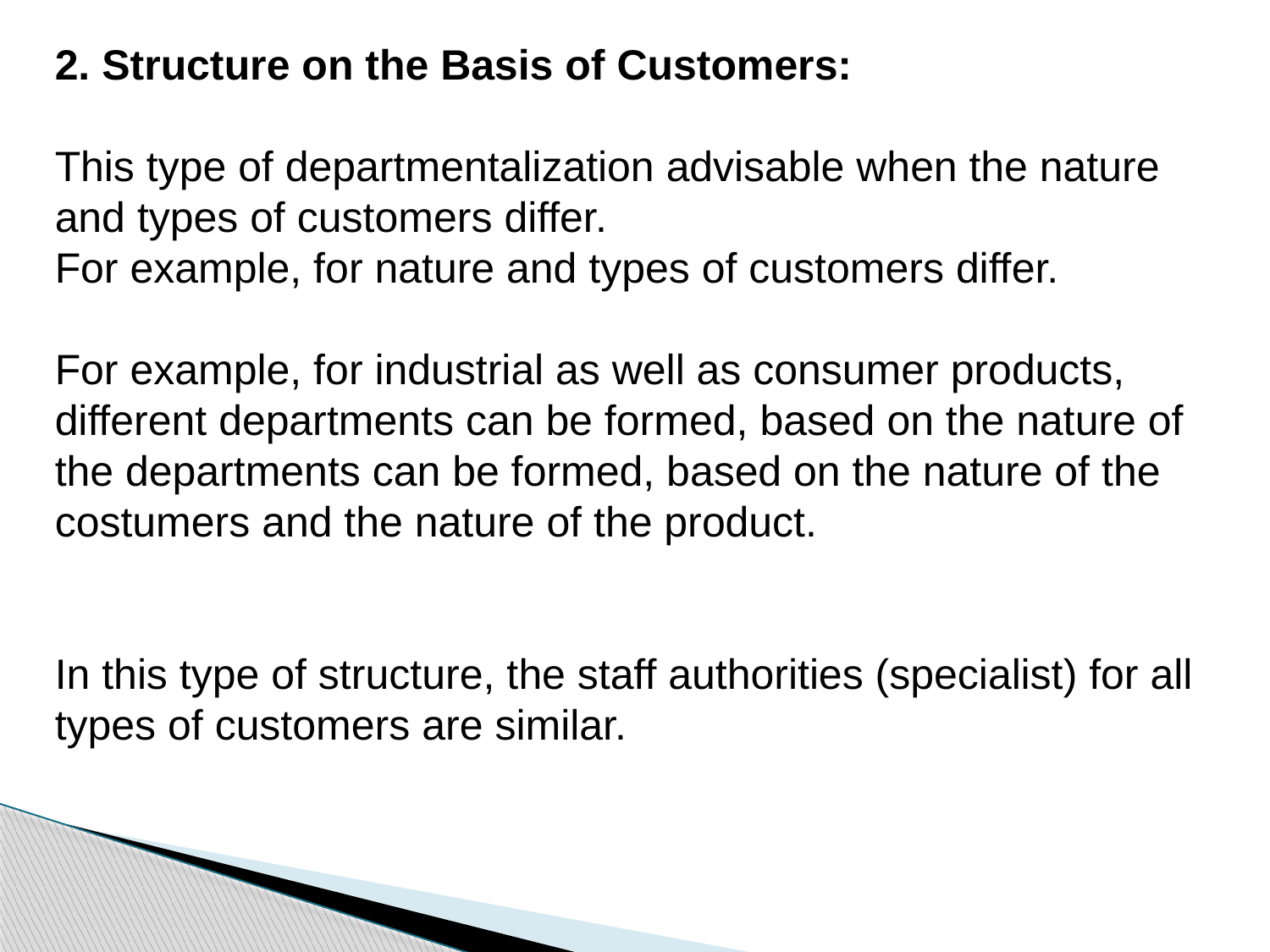

2. Structure on the Basis of Customers:

This type of departmentalization advisable when the nature and types of customers differ.
For example, for nature and types of customers differ.

For example, for industrial as well as consumer products, different departments can be formed, based on the nature of the departments can be formed, based on the nature of the costumers and the nature of the product.

In this type of structure, the staff authorities (specialist) for all types of customers are similar.